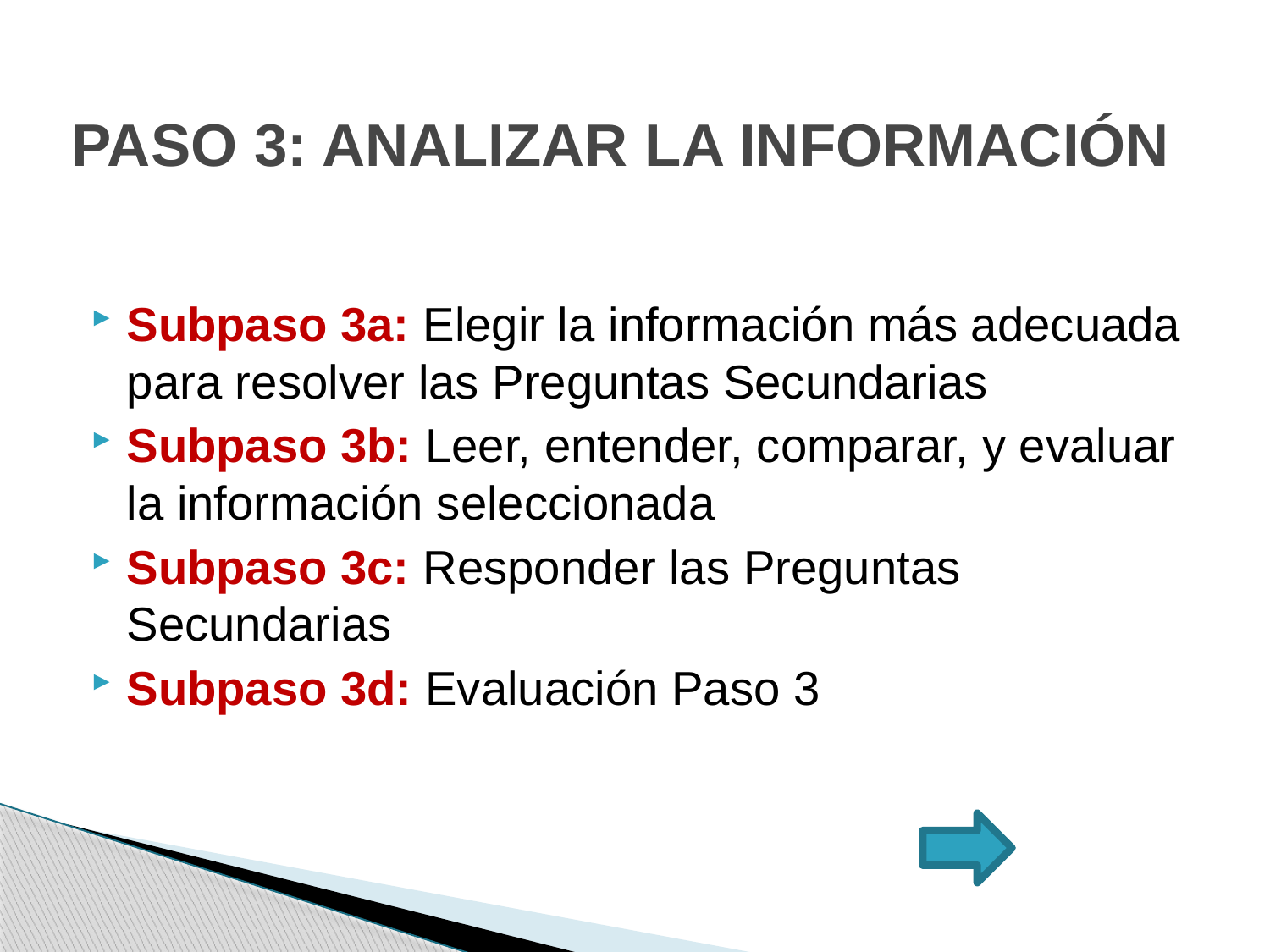

# PASO 3: ANALIZAR LA INFORMACIÓN
Subpaso 3a: Elegir la información más adecuada para resolver las Preguntas Secundarias
Subpaso 3b: Leer, entender, comparar, y evaluar la información seleccionada
Subpaso 3c: Responder las Preguntas Secundarias
Subpaso 3d: Evaluación Paso 3